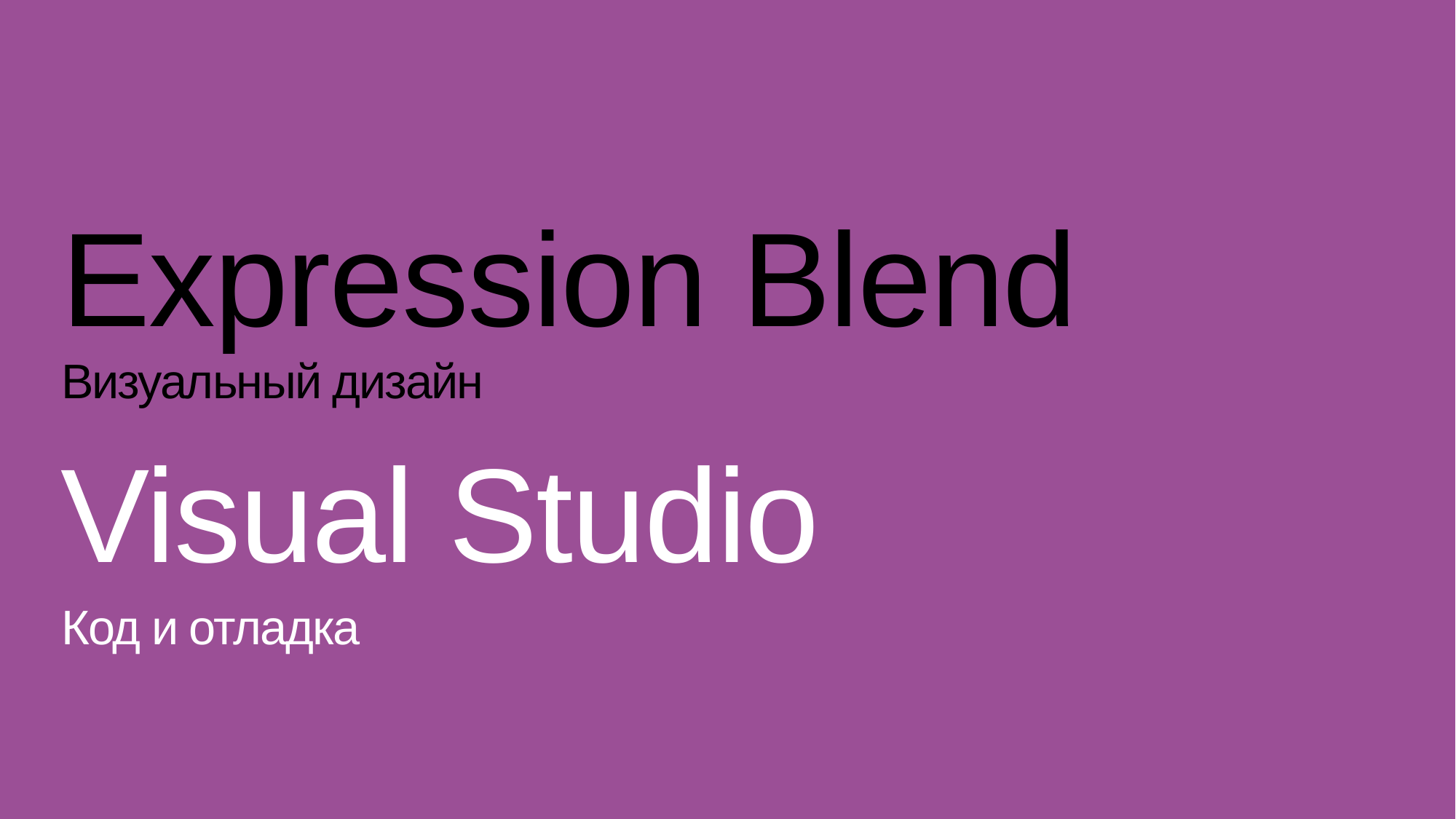

Expression Blend
Визуальный дизайн
Visual Studio
Код и отладка